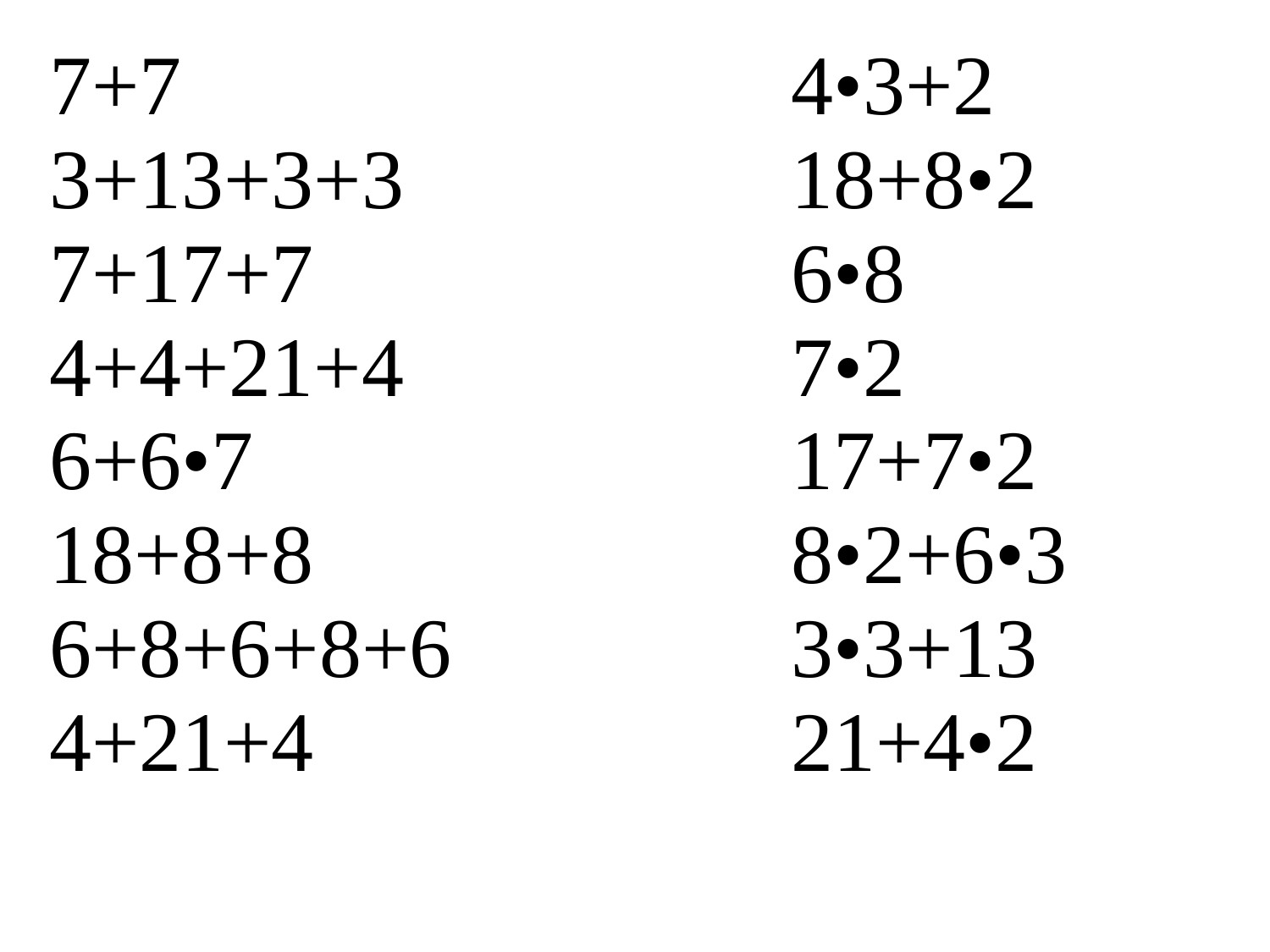

| 7+7 3+13+3+3 7+17+7 4+4+21+4 6+6•7 18+8+8 6+8+6+8+6 4+21+4 | 4•3+2 18+8•2 6•8 7•2 17+7•2 8•2+6•3 3•3+13 21+4•2 |
| --- | --- |